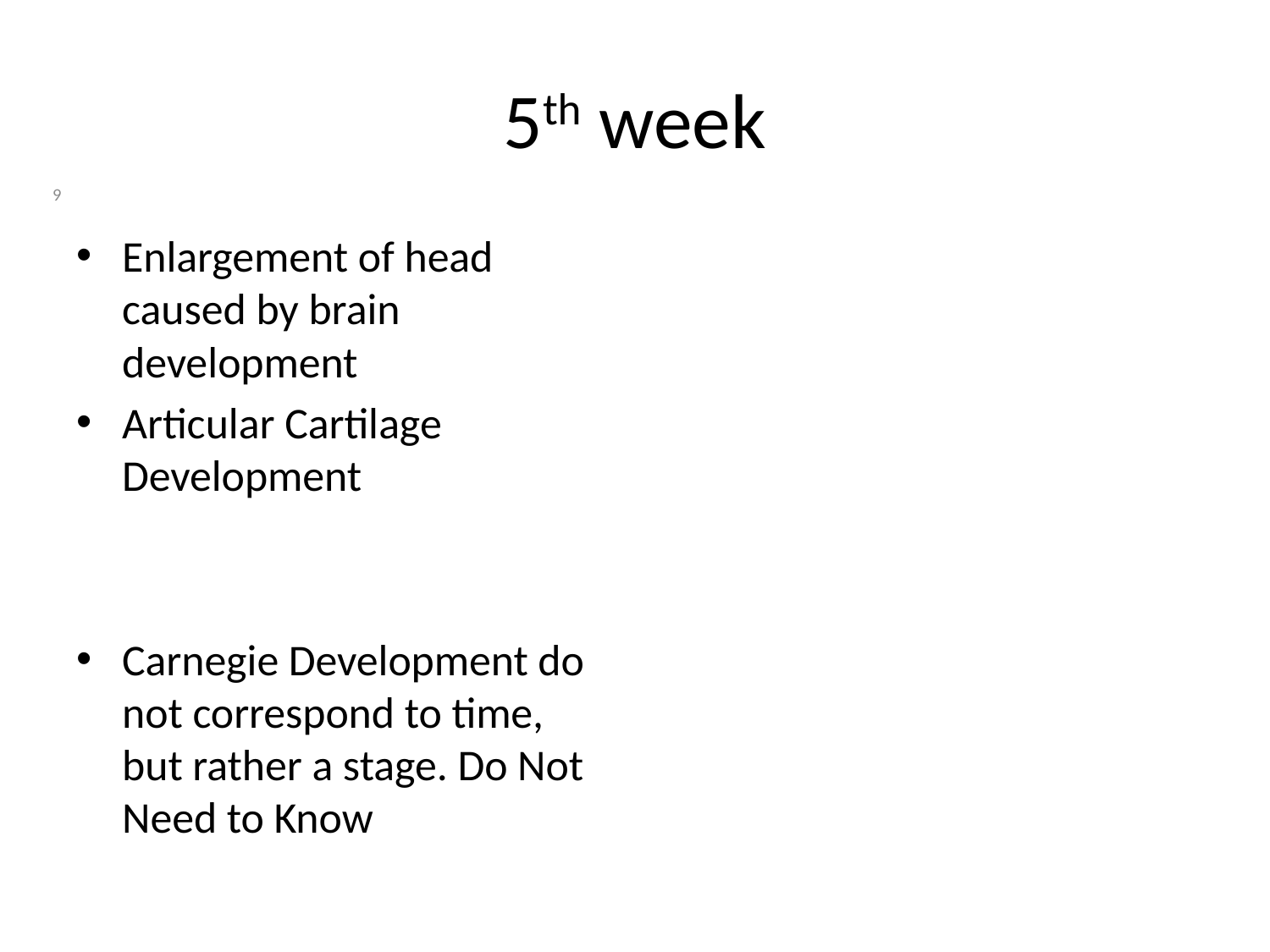

# 5th week
9
Enlargement of head caused by brain development
Articular Cartilage Development

Carnegie Development do not correspond to time, but rather a stage. Do Not Need to Know